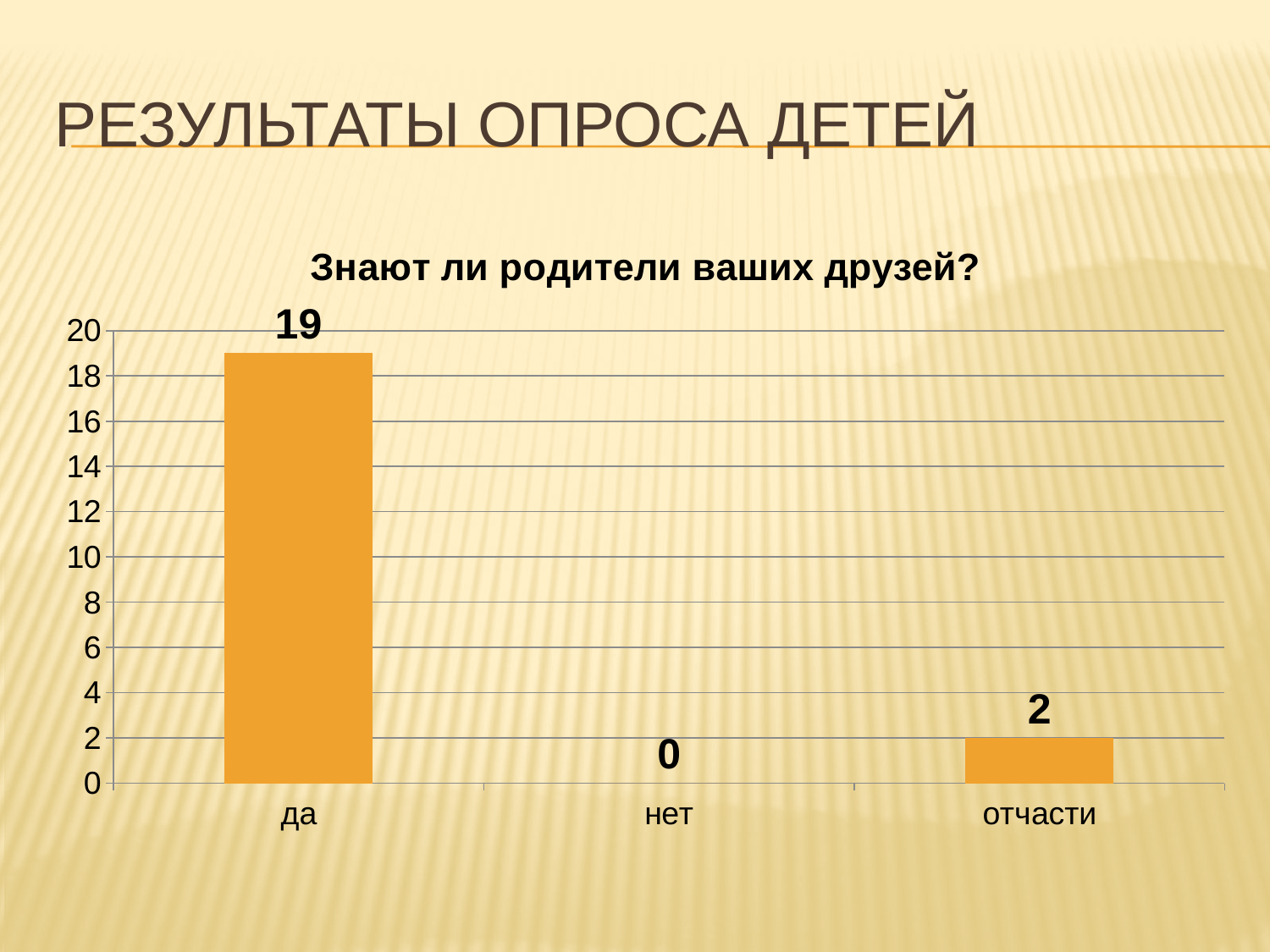

# Результаты опроса детей

### Chart:

| Category | Знают ли родители ваших друзей? |
|---|---|
| да | 19.0 |
| нет | 0.0 |
| отчасти | 2.0 |